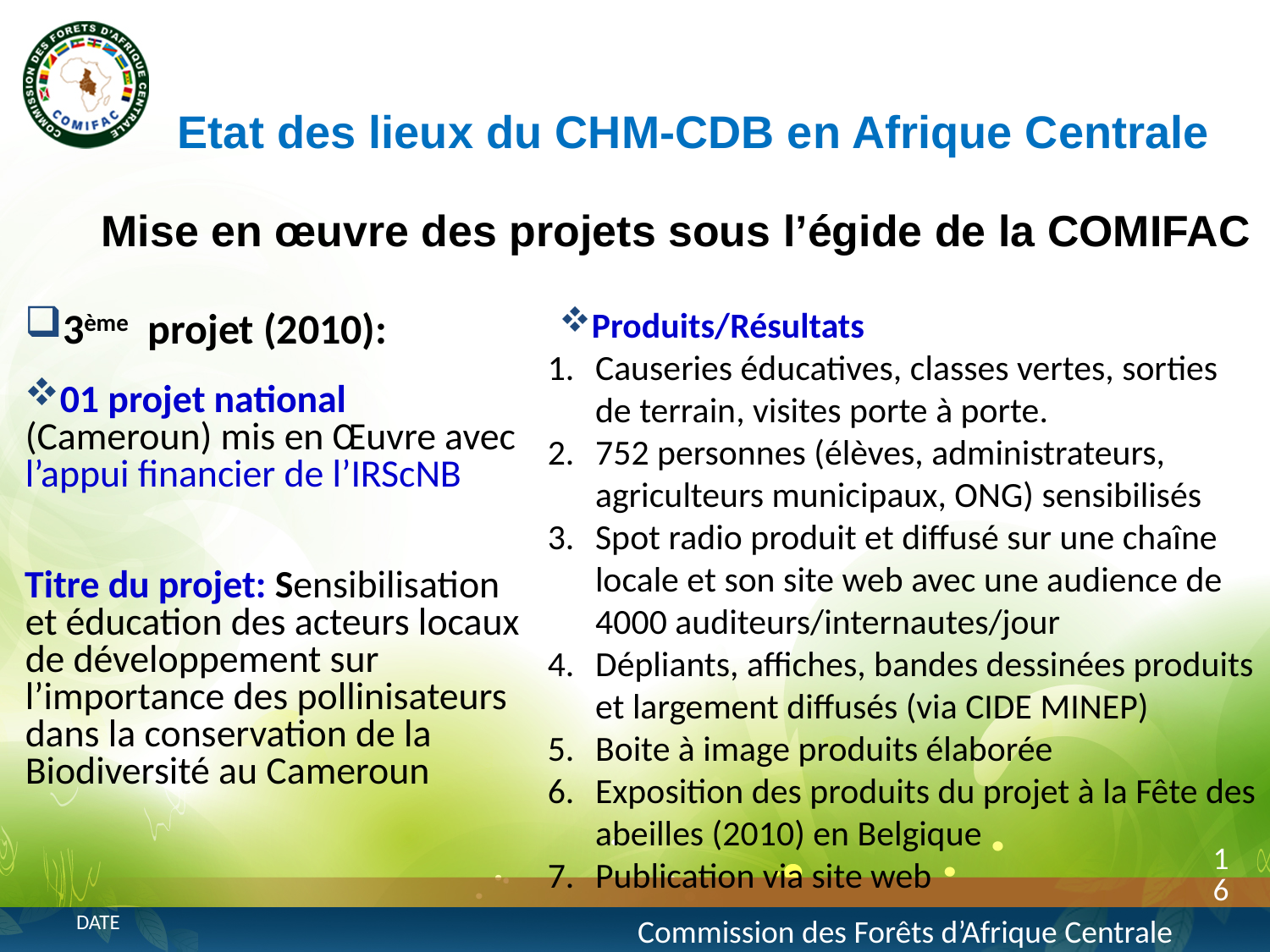

Etat des lieux du CHM-CDB en Afrique Centrale
Mise en œuvre des projets sous l’égide de la COMIFAC

Produits/Résultats
Causeries éducatives, classes vertes, sorties de terrain, visites porte à porte.
752 personnes (élèves, administrateurs, agriculteurs municipaux, ONG) sensibilisés
Spot radio produit et diffusé sur une chaîne locale et son site web avec une audience de 4000 auditeurs/internautes/jour
Dépliants, affiches, bandes dessinées produits et largement diffusés (via CIDE MINEP)
Boite à image produits élaborée
Exposition des produits du projet à la Fête des abeilles (2010) en Belgique
Publication via site web

3ème  projet (2010):

01 projet national (Cameroun) mis en Œuvre avec l’appui financier de l’IRScNB

Titre du projet: Sensibilisation et éducation des acteurs locaux de développement sur l’importance des pollinisateurs dans la conservation de la Biodiversité au Cameroun
16
Commission des Forêts d’Afrique Centrale
date